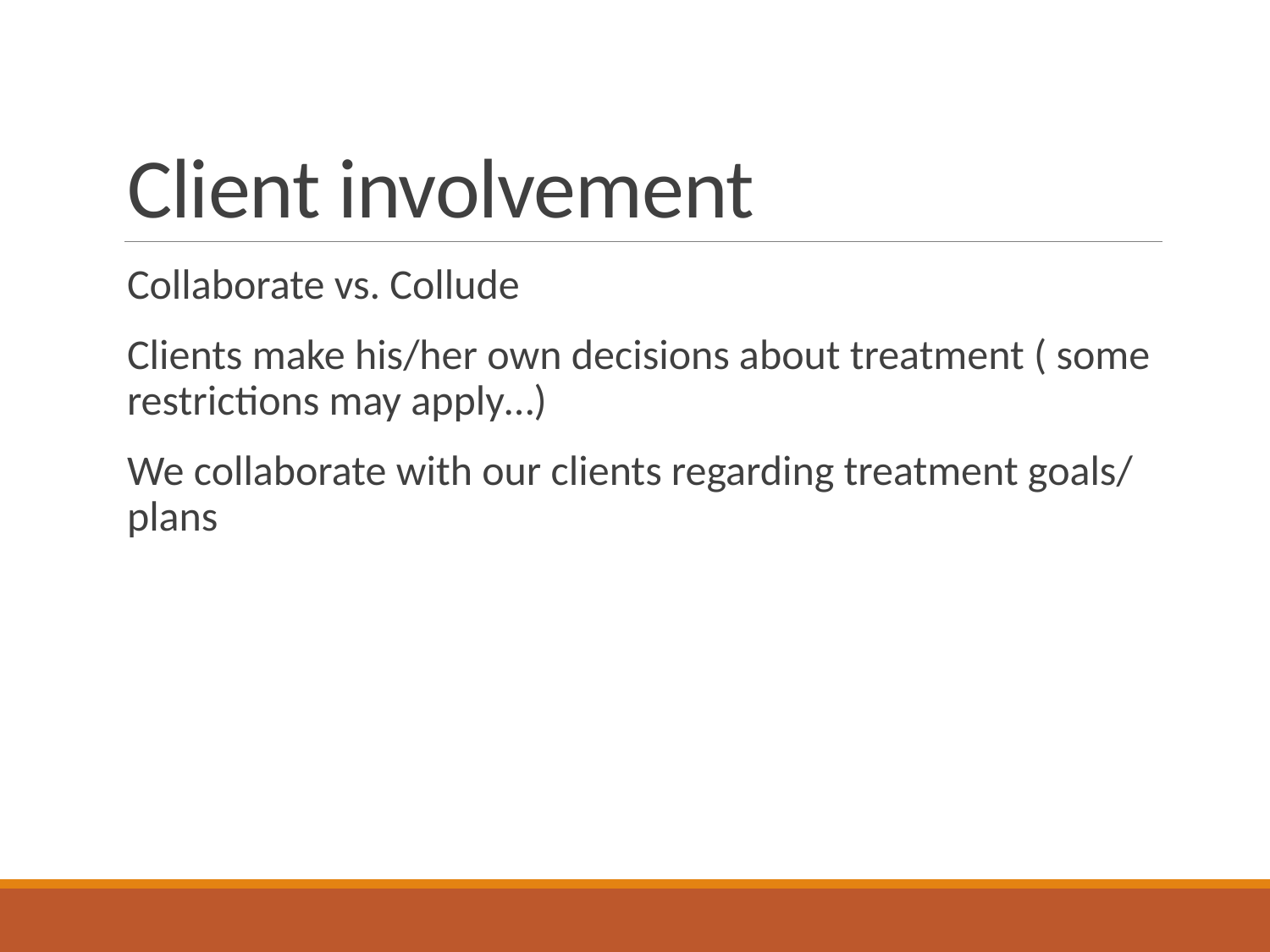

# Client involvement
Collaborate vs. Collude
Clients make his/her own decisions about treatment ( some restrictions may apply…)
We collaborate with our clients regarding treatment goals/ plans